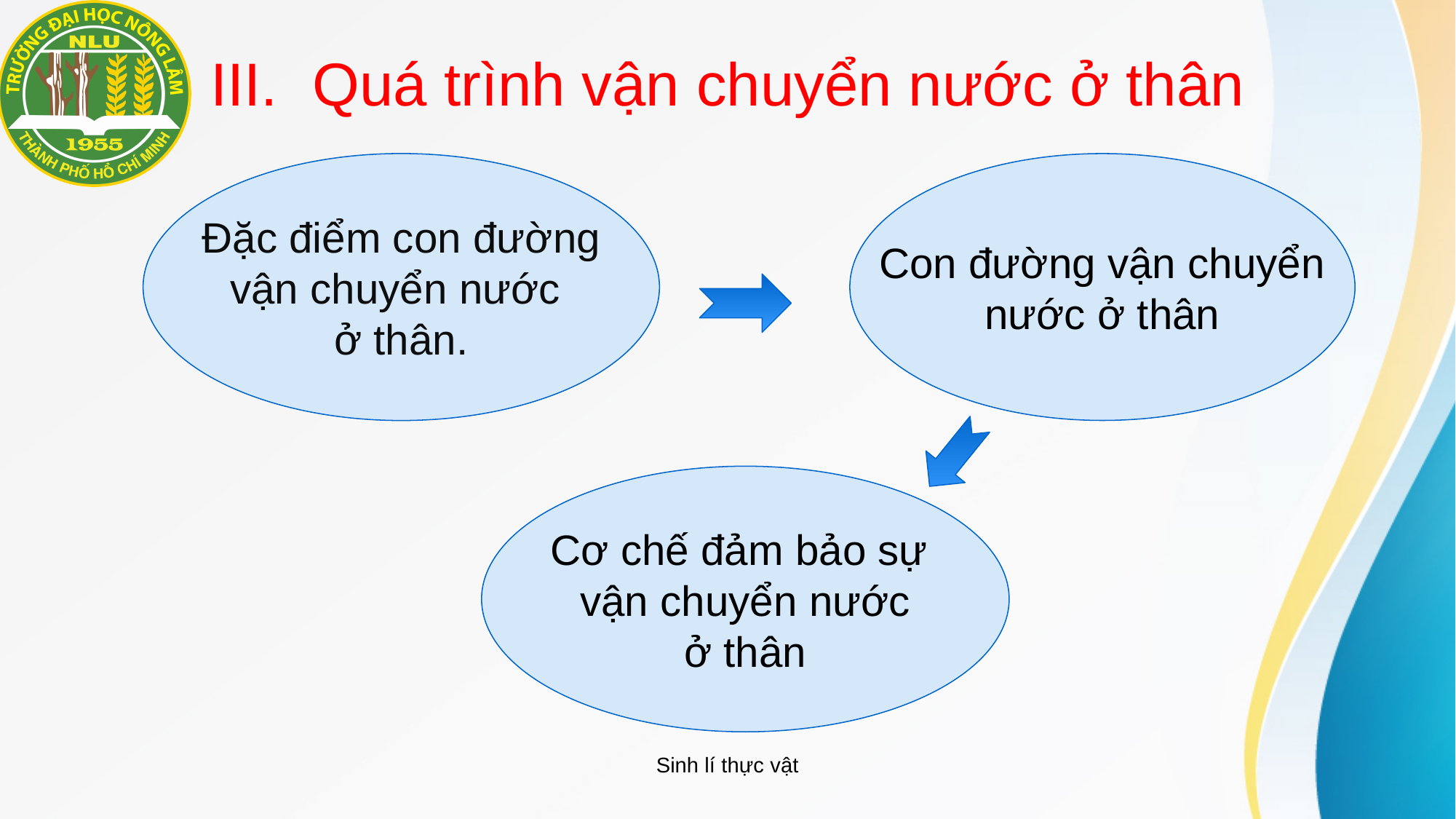

# Quá trình vận chuyển nước ở thân

Đặc điểm con đường
vận chuyển nước
ở thân.
Con đường vận chuyển
nước ở thân

Cơ chế đảm bảo sự
vận chuyển nước
ở thân

Sinh lí thực vật
15